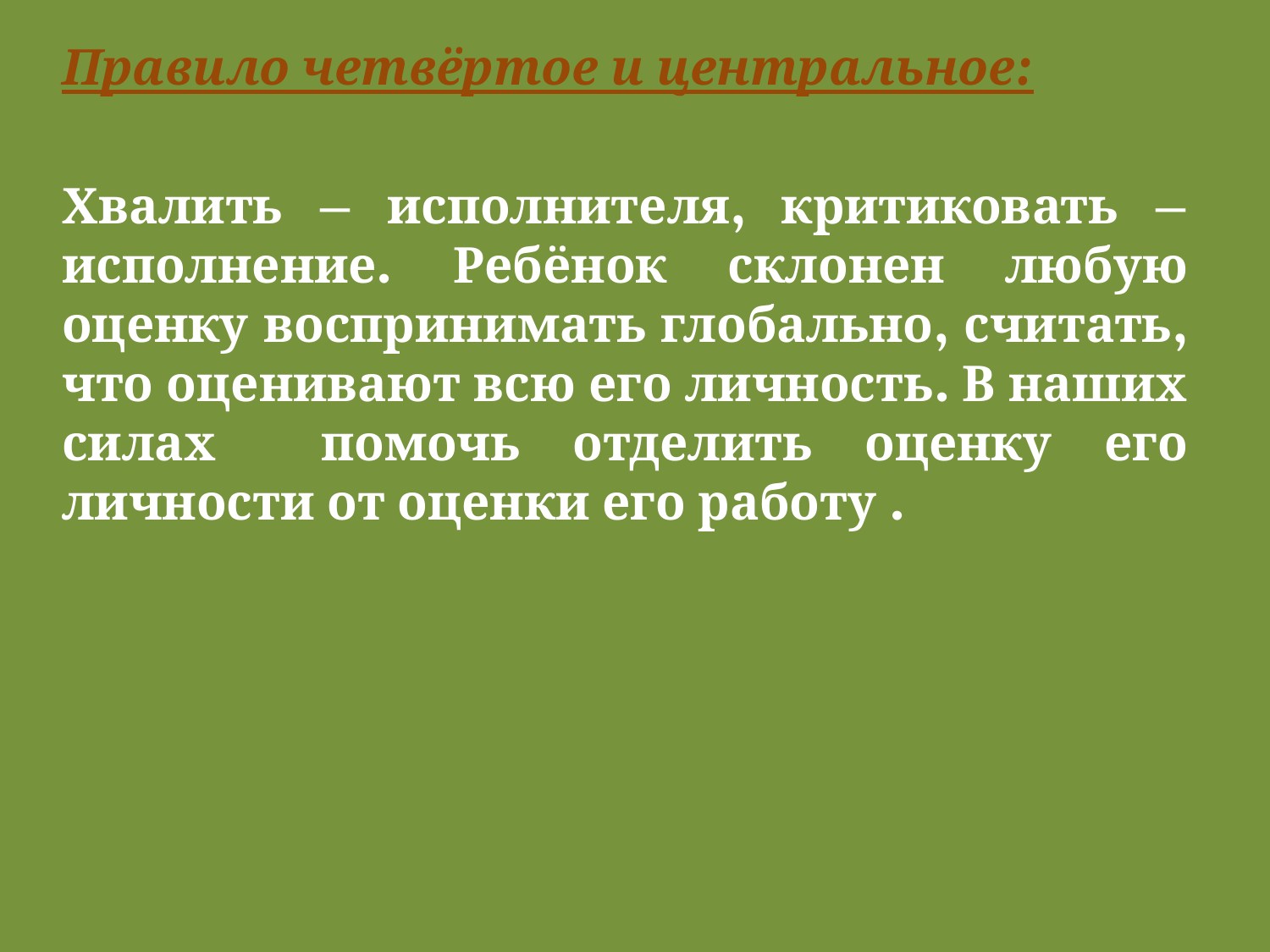

Правило четвёртое и центральное:
Хвалить – исполнителя, критиковать – исполнение. Ребёнок склонен любую оценку воспринимать глобально, считать, что оценивают всю его личность. В наших силах  помочь отделить оценку его личности от оценки его работу .